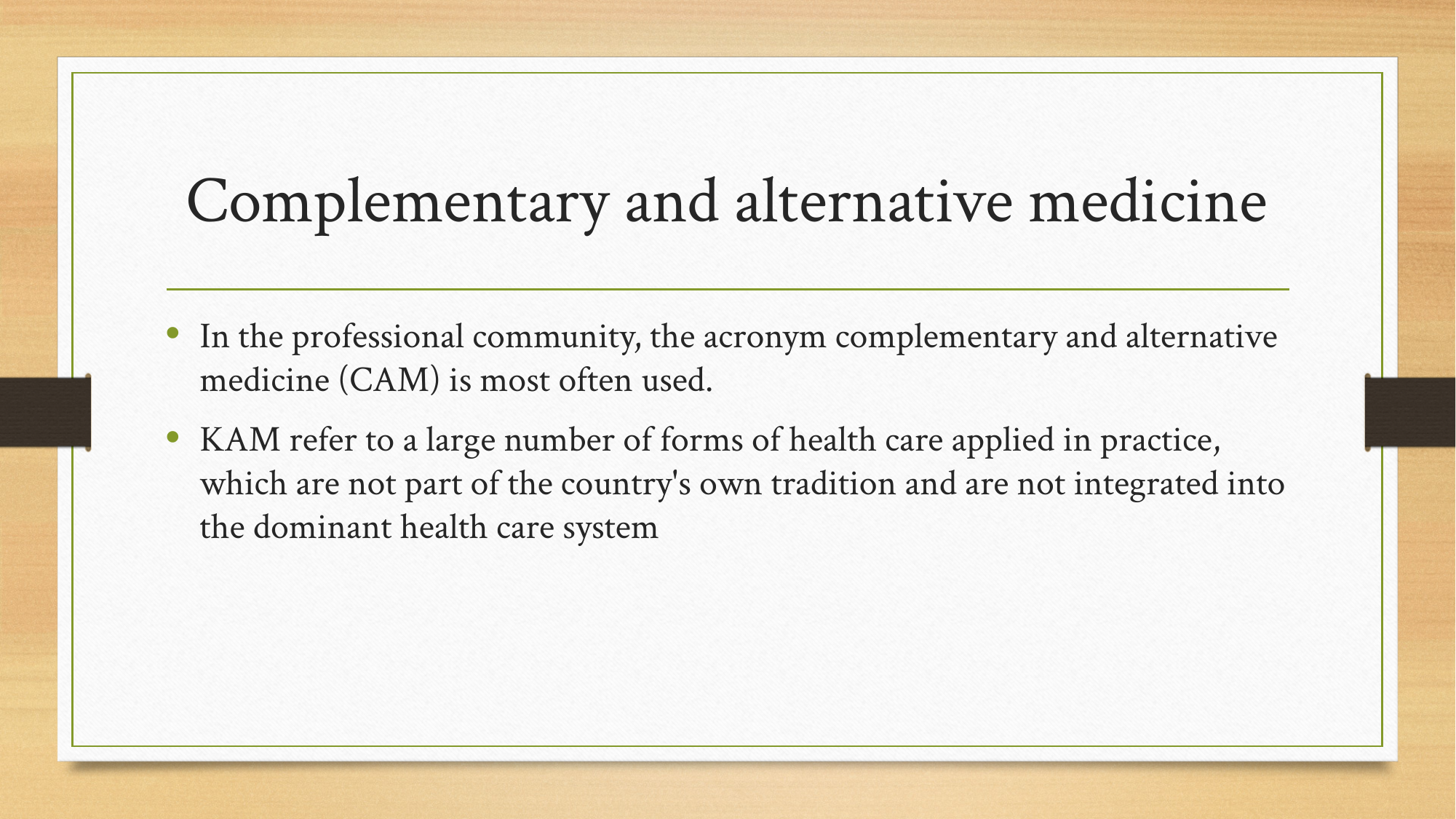

# Complementary and alternative medicine
In the professional community, the acronym complementary and alternative medicine (CAM) is most often used.
KAM refer to a large number of forms of health care applied in practice, which are not part of the country's own tradition and are not integrated into the dominant health care system